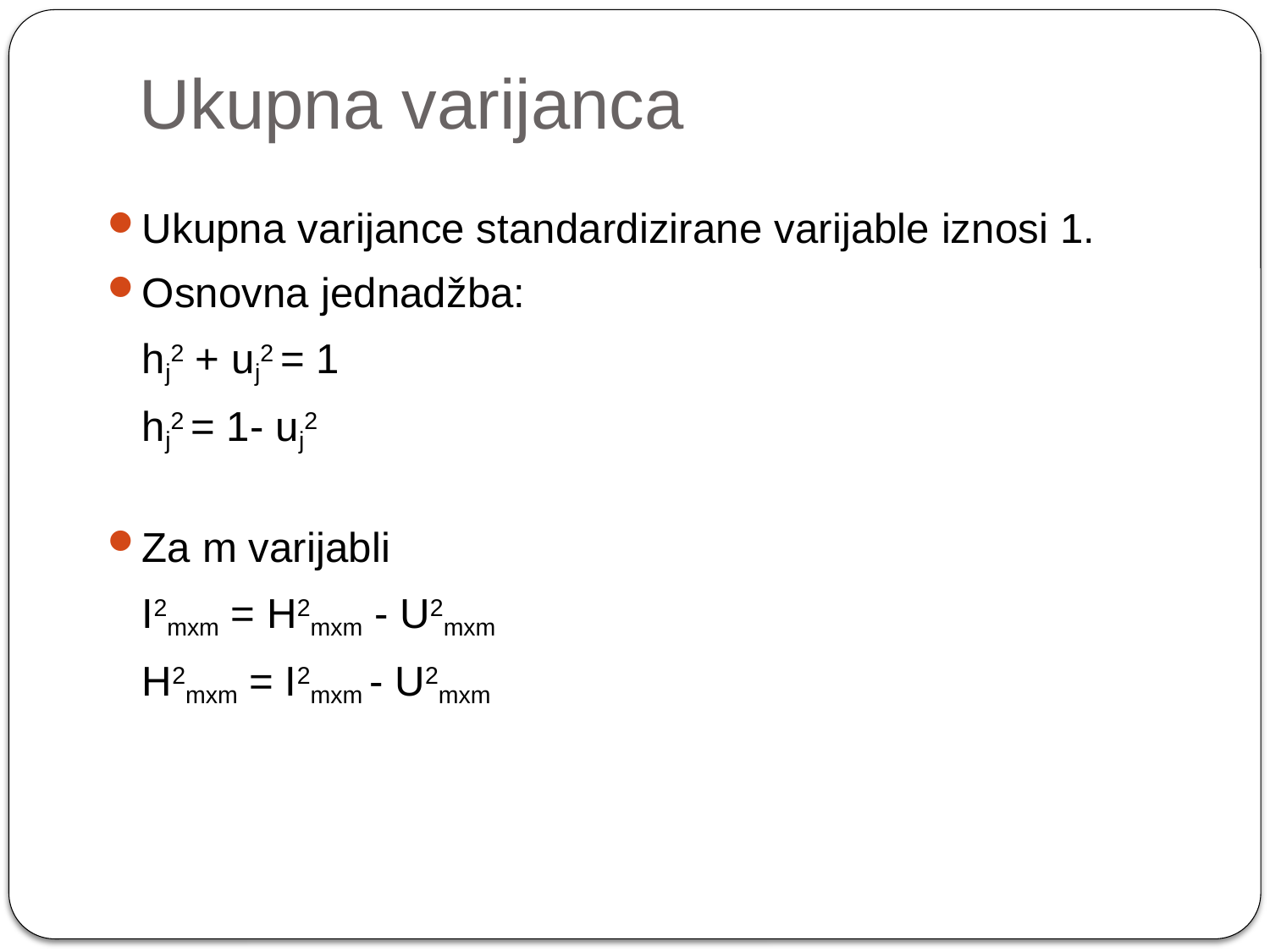

# Ukupna varijanca
Ukupna varijance standardizirane varijable iznosi 1.
Osnovna jednadžba:
		hj2 + uj2 = 1
		hj2 = 1- uj2

Za m varijabli
		I2mxm = H2mxm - U2mxm
		H2mxm = I2mxm - U2mxm